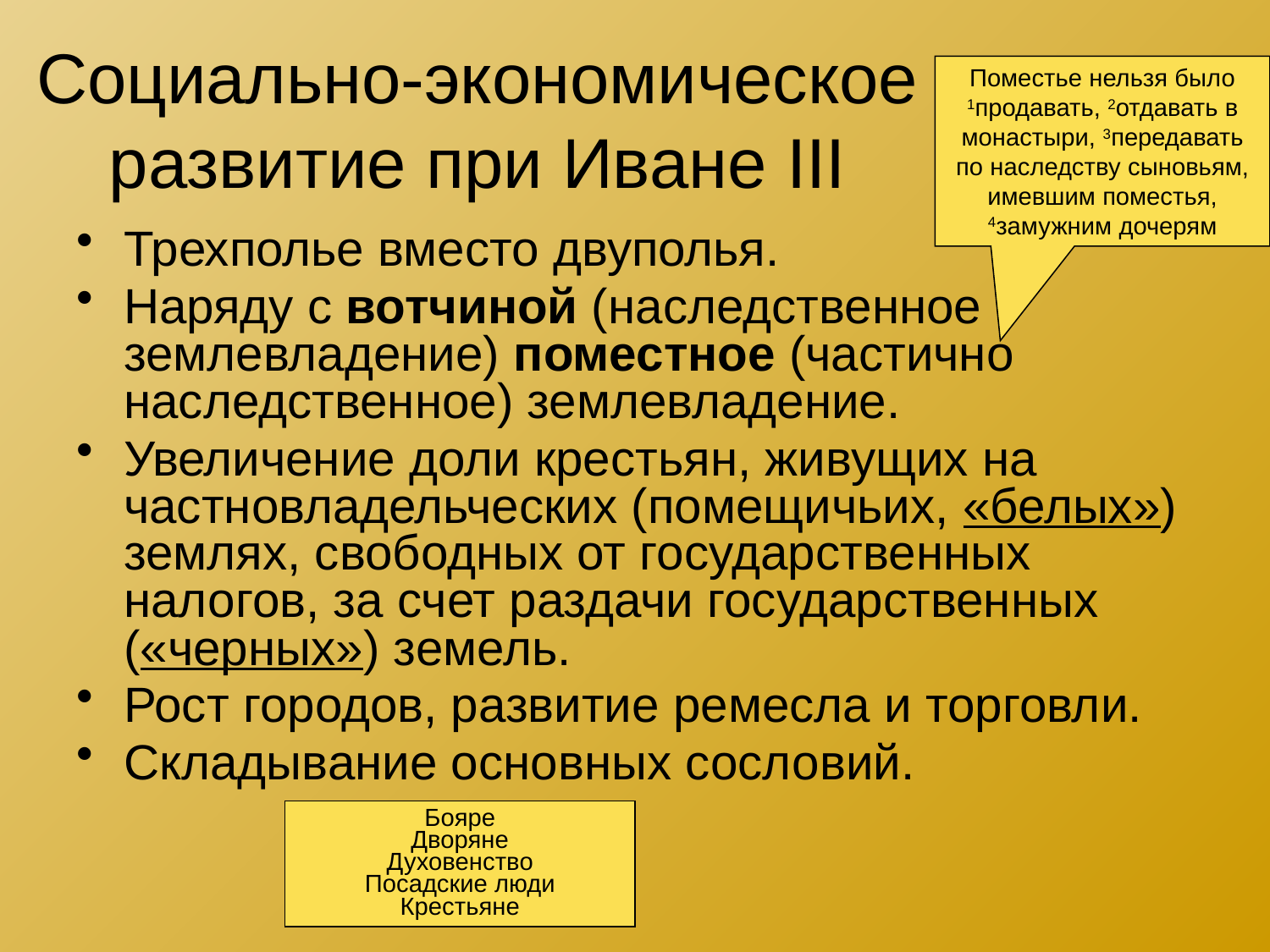

# Социально-экономическое развитие при Иване III
Поместье нельзя было 1продавать, 2отдавать в монастыри, 3передавать по наследству сыновьям, имевшим поместья, 4замужним дочерям
Трехполье вместо двуполья.
Наряду с вотчиной (наследственное землевладение) поместное (частично наследственное) землевладение.
Увеличение доли крестьян, живущих на частновладельческих (помещичьих, «белых») землях, свободных от государственных налогов, за счет раздачи государственных («черных») земель.
Рост городов, развитие ремесла и торговли.
Складывание основных сословий.
Бояре
Дворяне
Духовенство
Посадские люди
Крестьяне